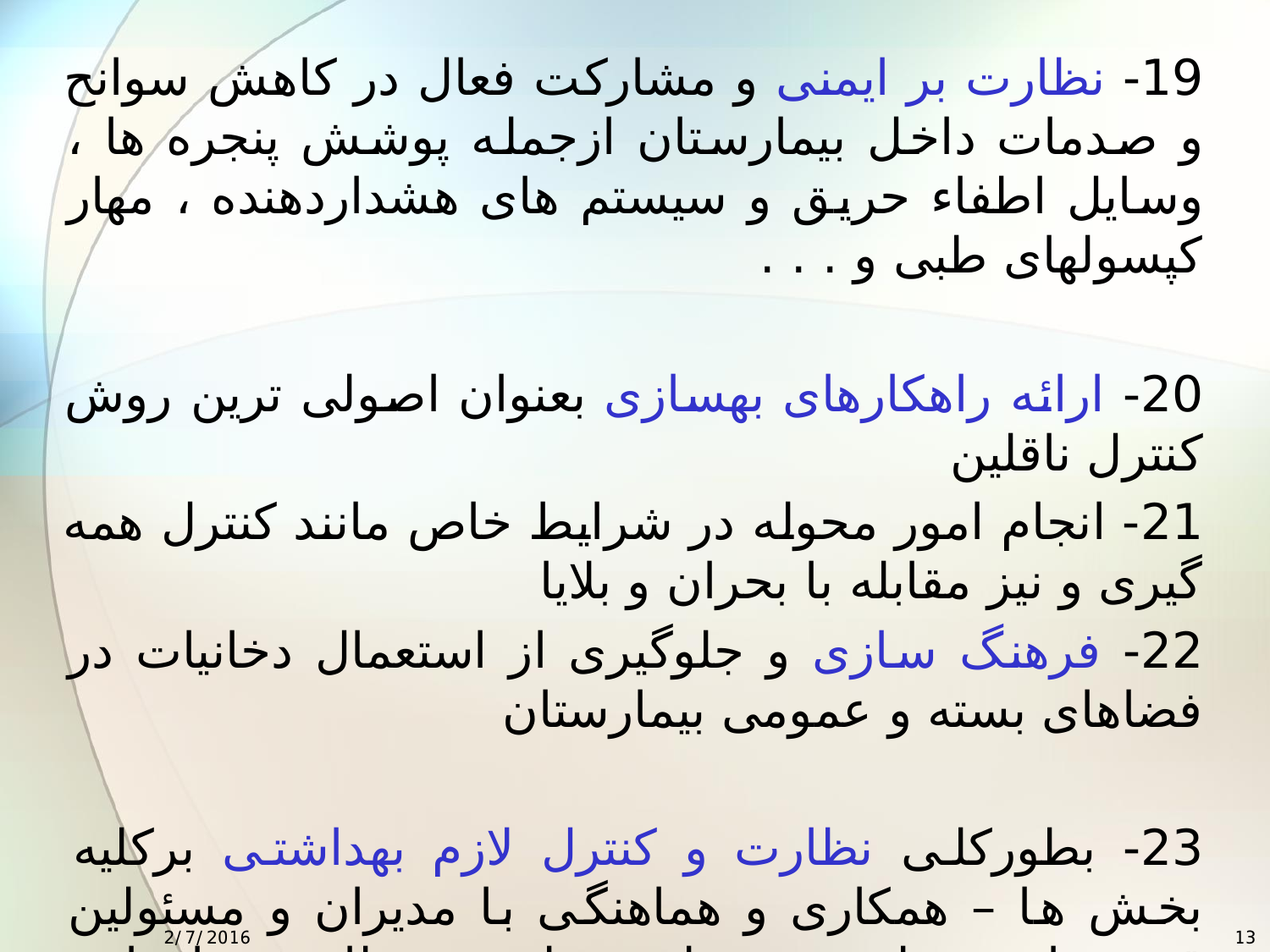

19- نظارت بر ایمنی و مشاركت فعال در كاهش سوانح و صدمات داخل بیمارستان ازجمله پوشش پنجره ها ، وسایل اطفاء حریق و سیستم های هشداردهنده ، مهار كپسولهای طبی و . . .

20- ارائه راهكارهای بهسازی بعنوان اصولی ترین روش كنترل ناقلین
21- انجام امور محوله در شرایط خاص مانند كنترل همه گیری و نیز مقابله با بحران و بلایا
22- فرهنگ سازی و جلوگیری از استعمال دخانیات در فضاهای بسته و عمومی بیمارستان

23- بطوركلی نظارت و كنترل لازم بهداشتی بركلیه بخش ها – همكاری و هماهنگی با مدیران و مسئولین قسمتهای مختلف درحیطه شغلی و وظائف سازمانی تعیین شده .

2/7/2016
13